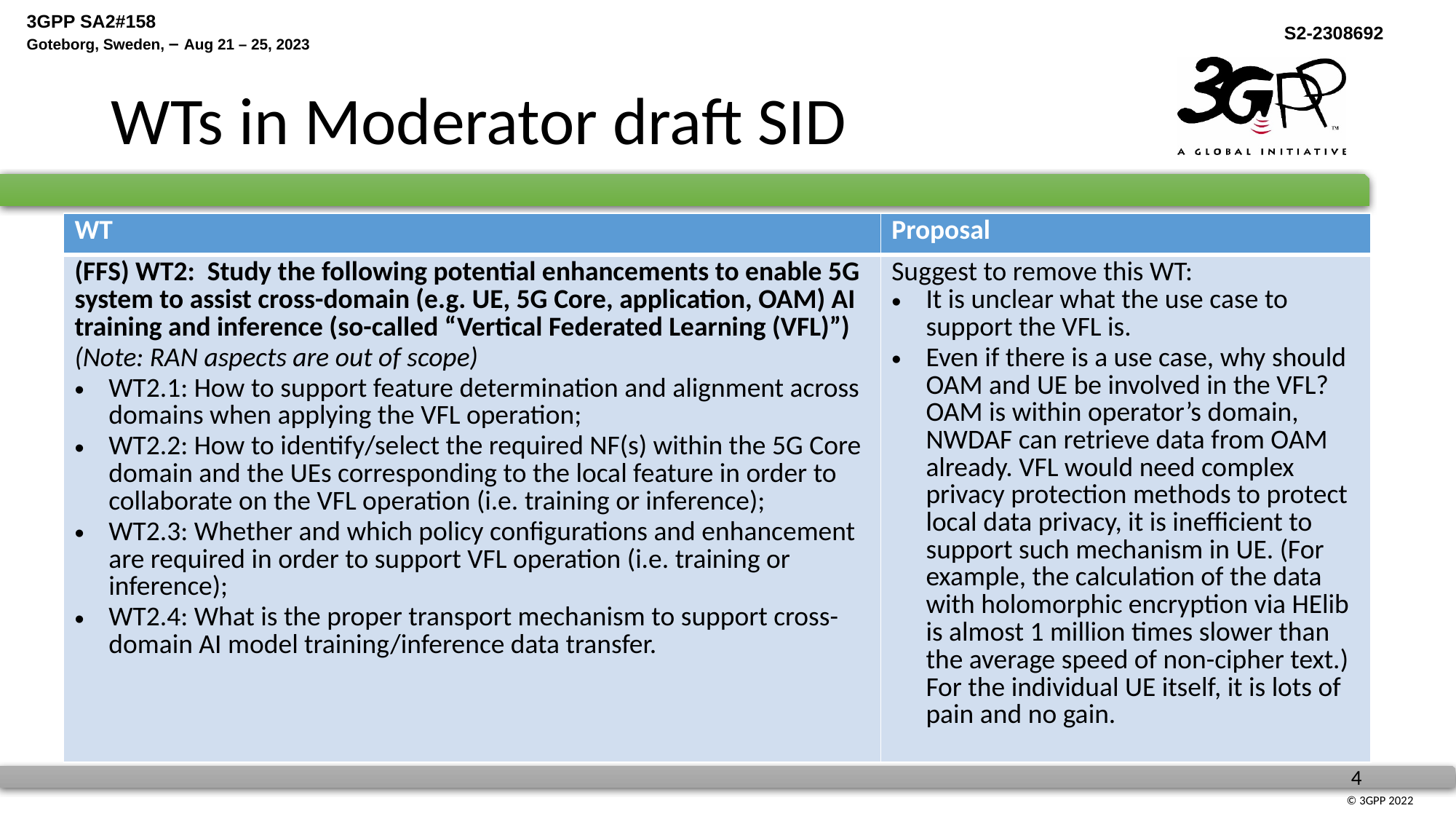

# WTs in Moderator draft SID
| WT | Proposal |
| --- | --- |
| (FFS) WT2: Study the following potential enhancements to enable 5G system to assist cross-domain (e.g. UE, 5G Core, application, OAM) AI training and inference (so-called “Vertical Federated Learning (VFL)”) (Note: RAN aspects are out of scope) WT2.1: How to support feature determination and alignment across domains when applying the VFL operation; WT2.2: How to identify/select the required NF(s) within the 5G Core domain and the UEs corresponding to the local feature in order to collaborate on the VFL operation (i.e. training or inference); WT2.3: Whether and which policy configurations and enhancement are required in order to support VFL operation (i.e. training or inference); WT2.4: What is the proper transport mechanism to support cross-domain AI model training/inference data transfer. | Suggest to remove this WT: It is unclear what the use case to support the VFL is. Even if there is a use case, why should OAM and UE be involved in the VFL? OAM is within operator’s domain, NWDAF can retrieve data from OAM already. VFL would need complex privacy protection methods to protect local data privacy, it is inefficient to support such mechanism in UE. (For example, the calculation of the data with holomorphic encryption via HElib is almost 1 million times slower than the average speed of non-cipher text.) For the individual UE itself, it is lots of pain and no gain. |